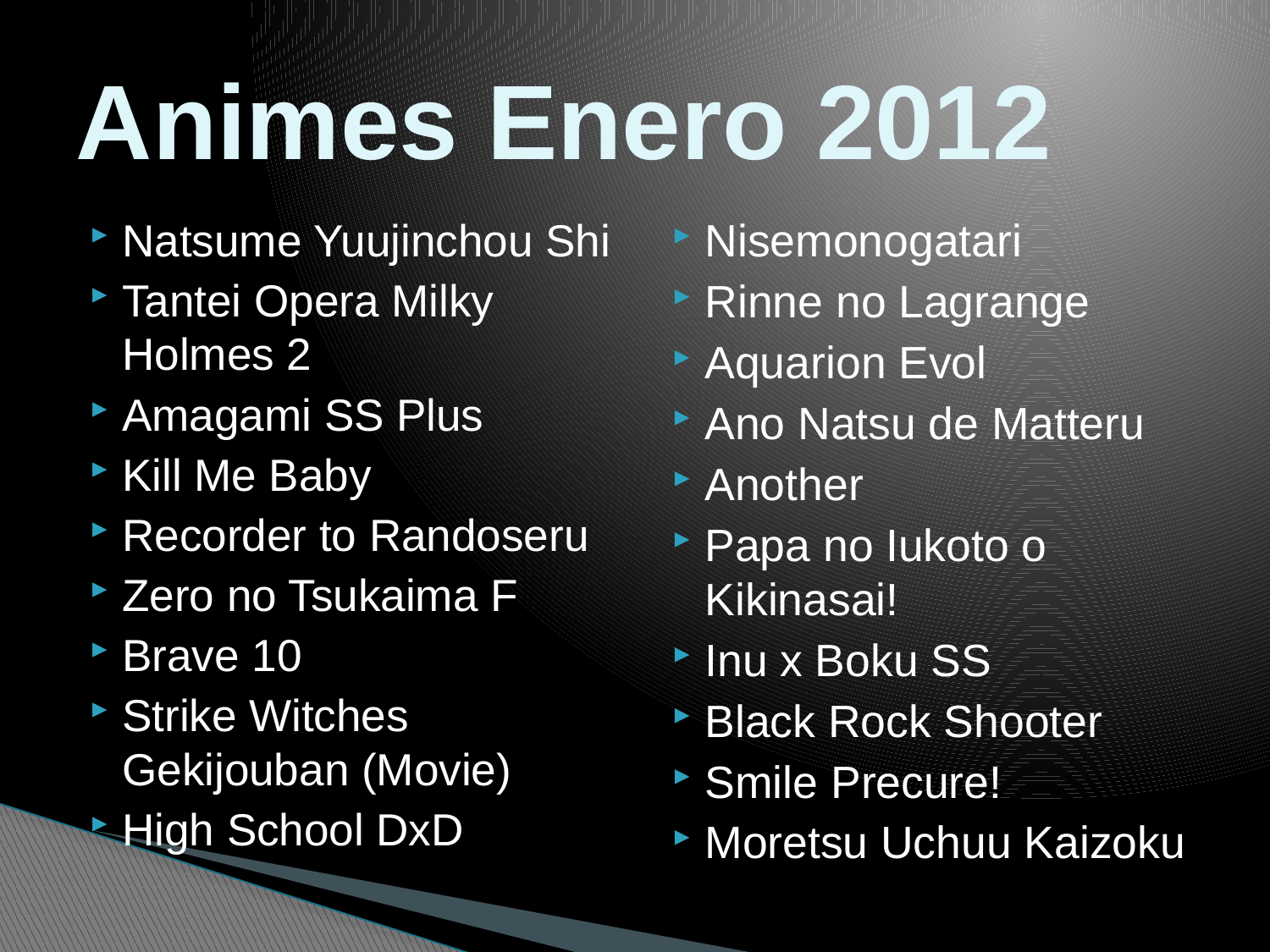

# Animes Enero 2012
Natsume Yuujinchou Shi
Tantei Opera Milky Holmes 2
Amagami SS Plus
Kill Me Baby
Recorder to Randoseru
Zero no Tsukaima F
Brave 10
Strike Witches Gekijouban (Movie)
High School DxD

Nisemonogatari
Rinne no Lagrange
Aquarion Evol
Ano Natsu de Matteru
Another
Papa no Iukoto o Kikinasai!
Inu x Boku SS
Black Rock Shooter
Smile Precure!
Moretsu Uchuu Kaizoku